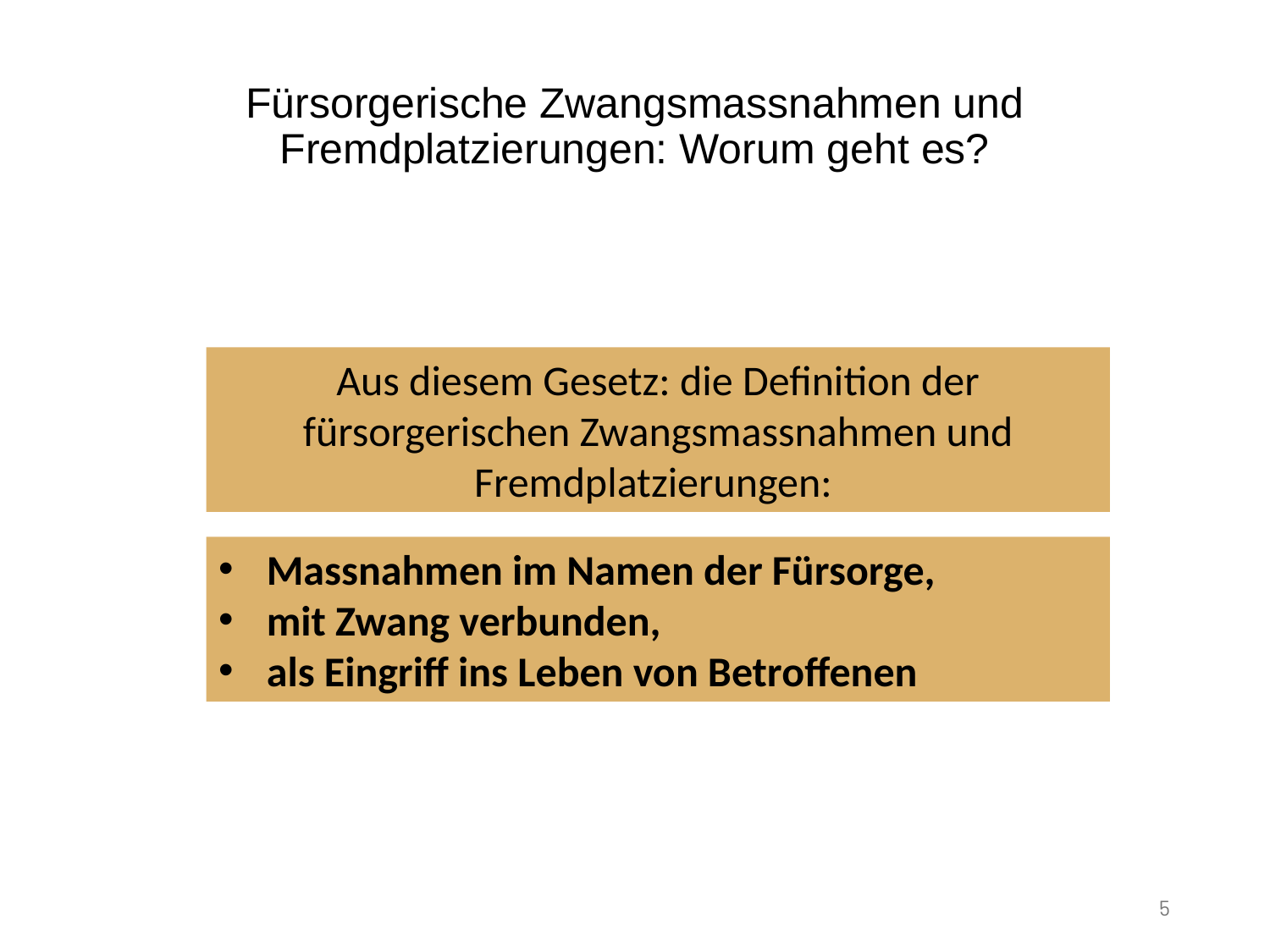

# Fürsorgerische Zwangsmassnahmen und Fremdplatzierungen: Worum geht es?
Aus diesem Gesetz: die Definition der fürsorgerischen Zwangsmassnahmen und Fremdplatzierungen:
Massnahmen im Namen der Fürsorge,
mit Zwang verbunden,
als Eingriff ins Leben von Betroffenen
5